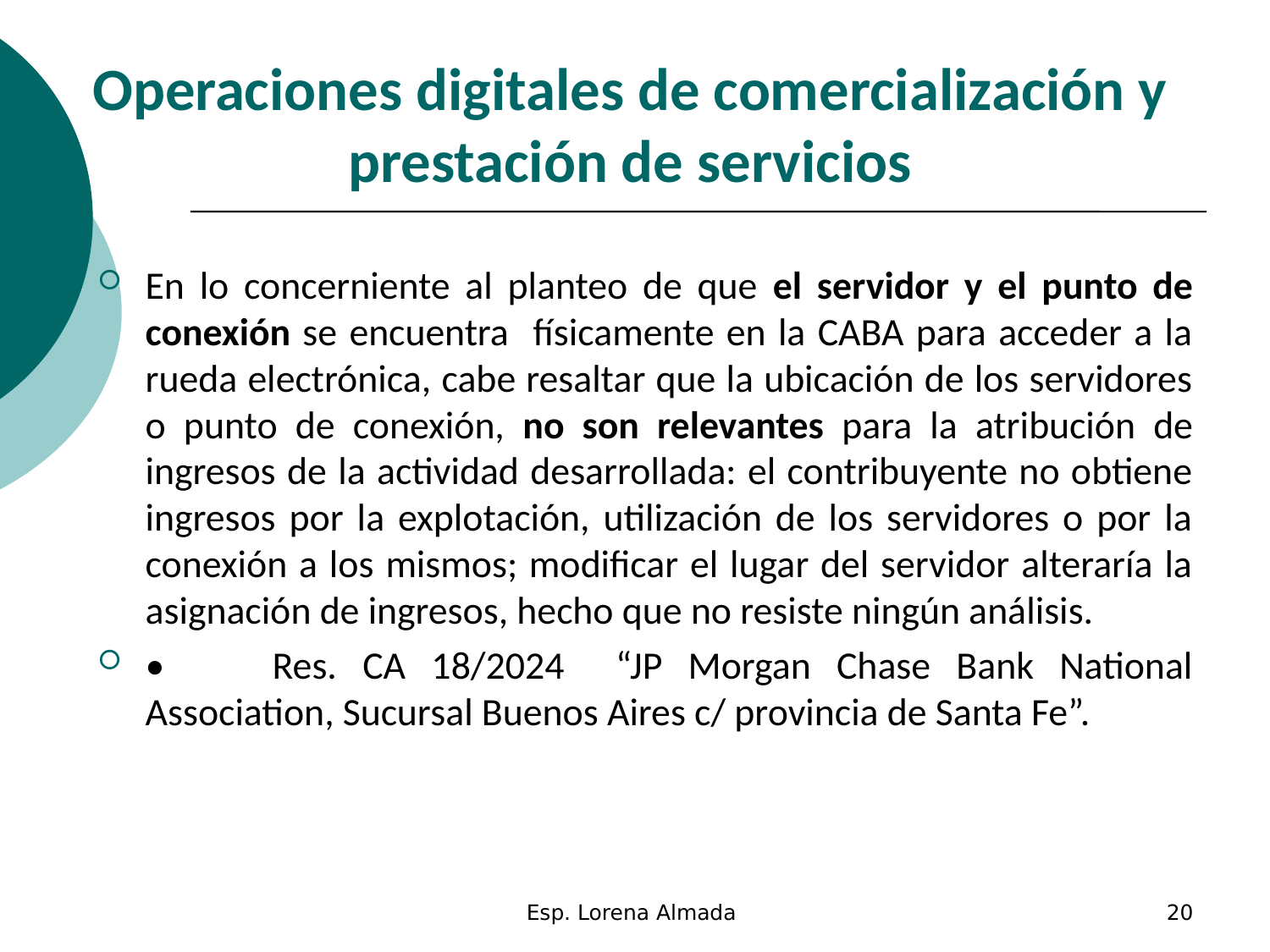

# Operaciones digitales de comercialización y prestación de servicios
En lo concerniente al planteo de que el servidor y el punto de conexión se encuentra  físicamente en la CABA para acceder a la rueda electrónica, cabe resaltar que la ubicación de los servidores o punto de conexión, no son relevantes para la atribución de ingresos de la actividad desarrollada: el contribuyente no obtiene ingresos por la explotación, utilización de los servidores o por la conexión a los mismos; modificar el lugar del servidor alteraría la asignación de ingresos, hecho que no resiste ningún análisis.
•	Res. CA 18/2024  “JP Morgan Chase Bank National Association, Sucursal Buenos Aires c/ provincia de Santa Fe”.
Esp. Lorena Almada
20